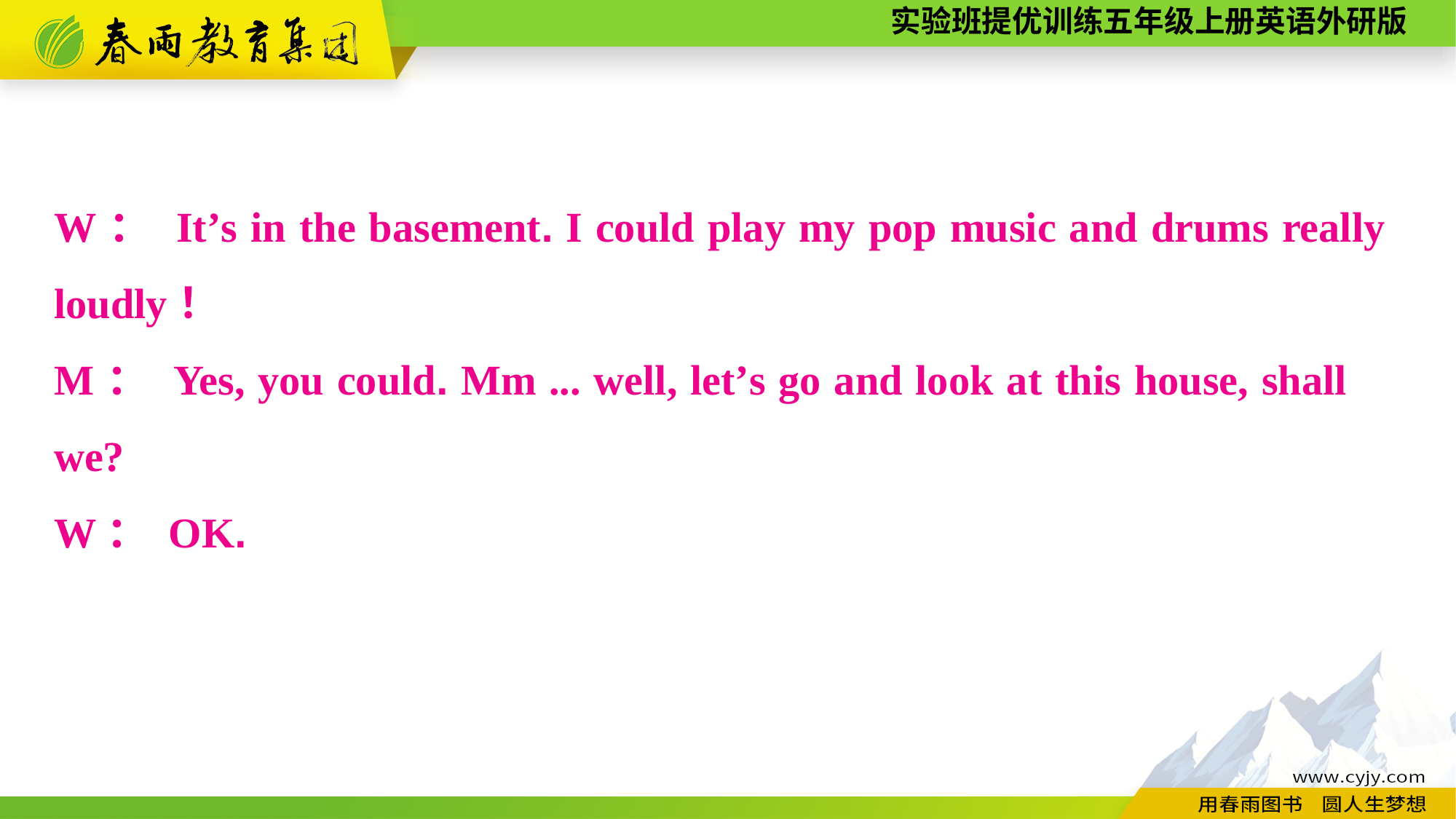

W： It’s in the basement. I could play my pop music and drums really 	loudly！
M： Yes, you could. Mm ... well, let’s go and look at this house, shall 	we?
W： OK.